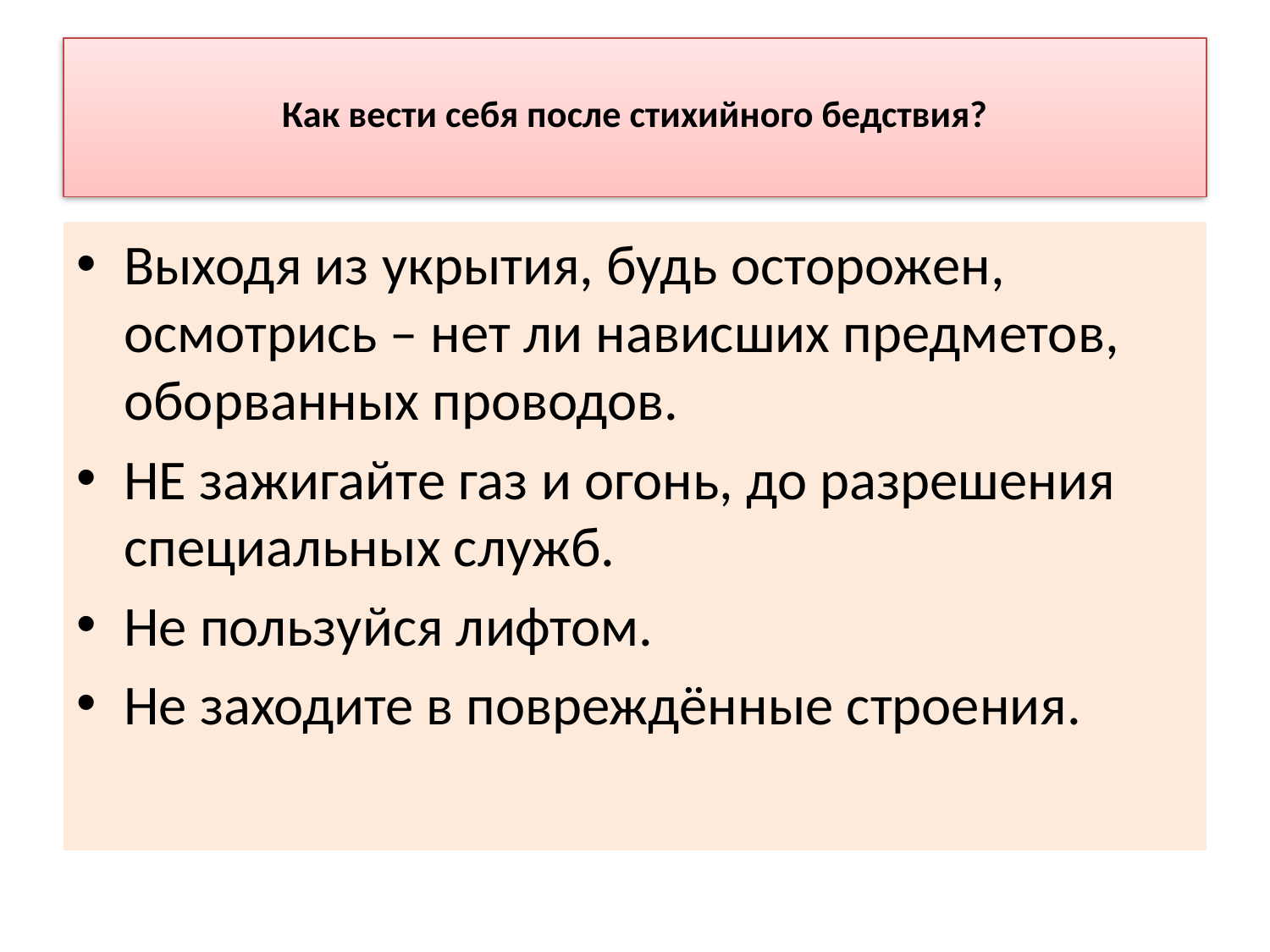

# Как вести себя после стихийного бедствия?
Выходя из укрытия, будь осторожен, осмотрись – нет ли нависших предметов, оборванных проводов.
НЕ зажигайте газ и огонь, до разрешения специальных служб.
Не пользуйся лифтом.
Не заходите в повреждённые строения.